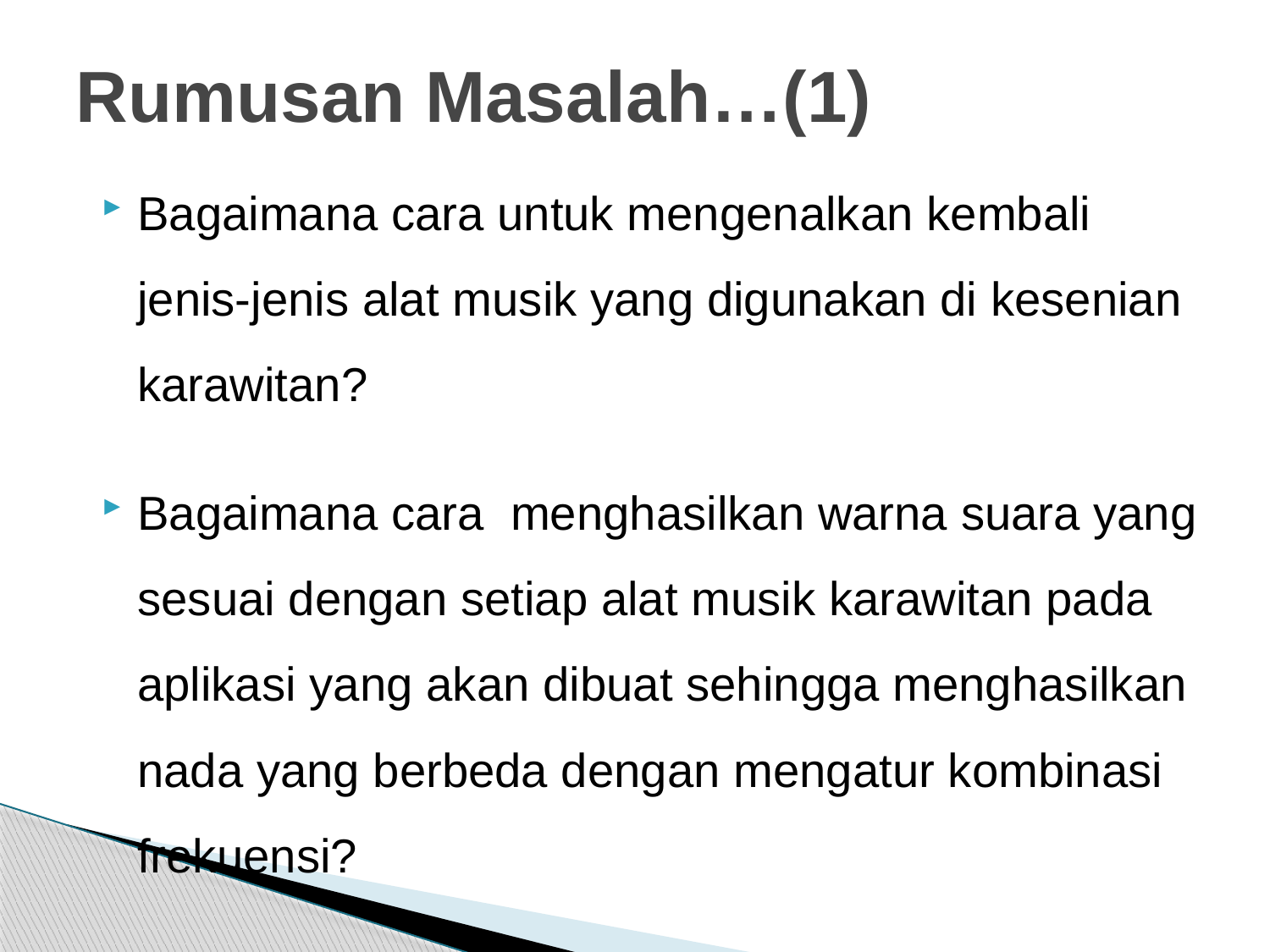

# Rumusan Masalah…(1)
Bagaimana cara untuk mengenalkan kembali jenis-jenis alat musik yang digunakan di kesenian karawitan?

Bagaimana cara  menghasilkan warna suara yang sesuai dengan setiap alat musik karawitan pada aplikasi yang akan dibuat sehingga menghasilkan nada yang berbeda dengan mengatur kombinasi frekuensi?